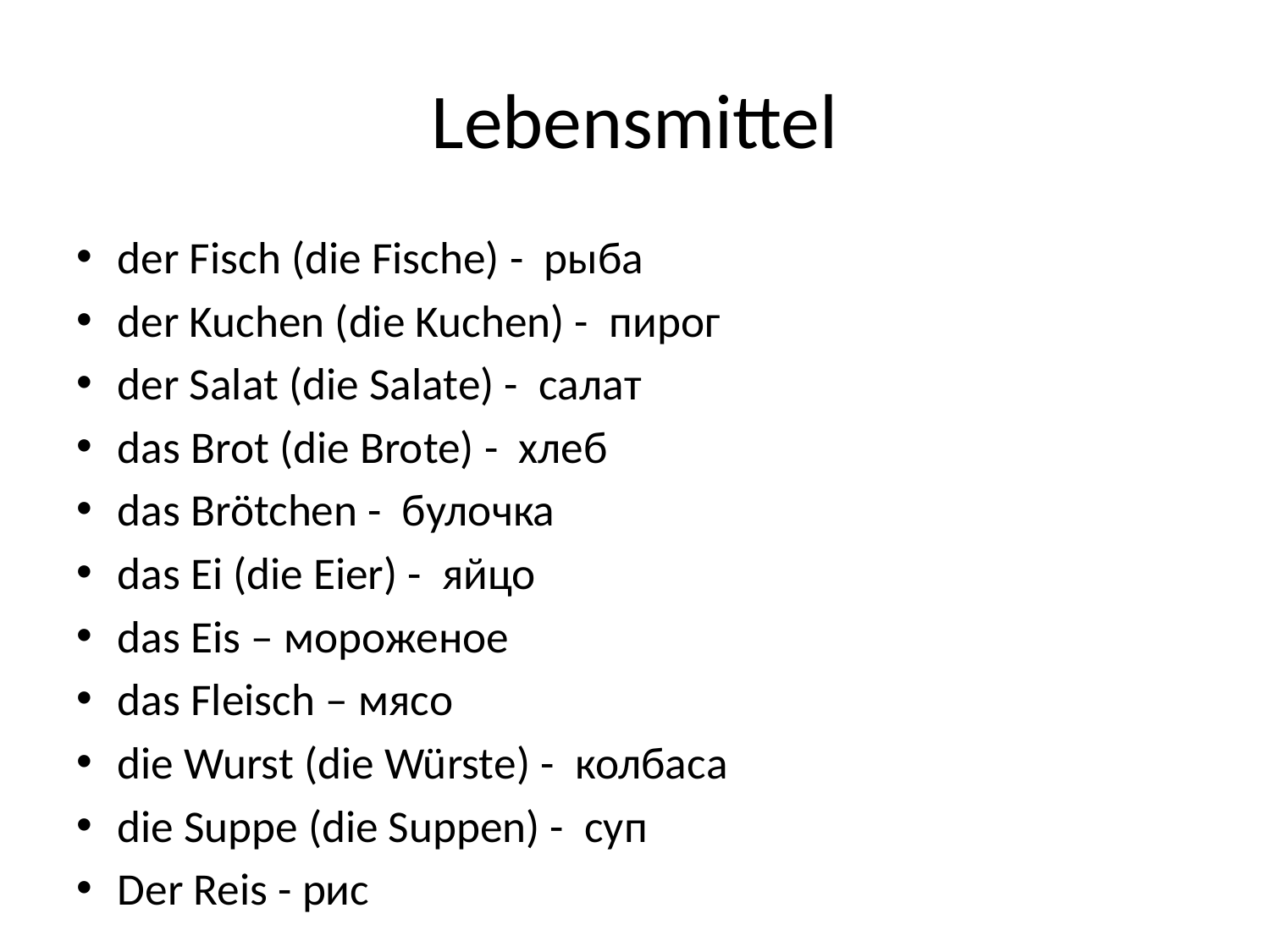

# Lebensmittel
der Fisch (die Fische) -  рыба
der Kuchen (die Kuchen) -  пирог
der Salat (die Salate) -  салат
das Brot (die Brote) -  хлеб
das Brötchen -  булочка
das Ei (die Eier) -  яйцо
das Eis – мороженое
das Fleisch – мясо
die Wurst (die Würstе) -  колбаса
die Suppe (die Suppen) -  суп
Der Reis - рис